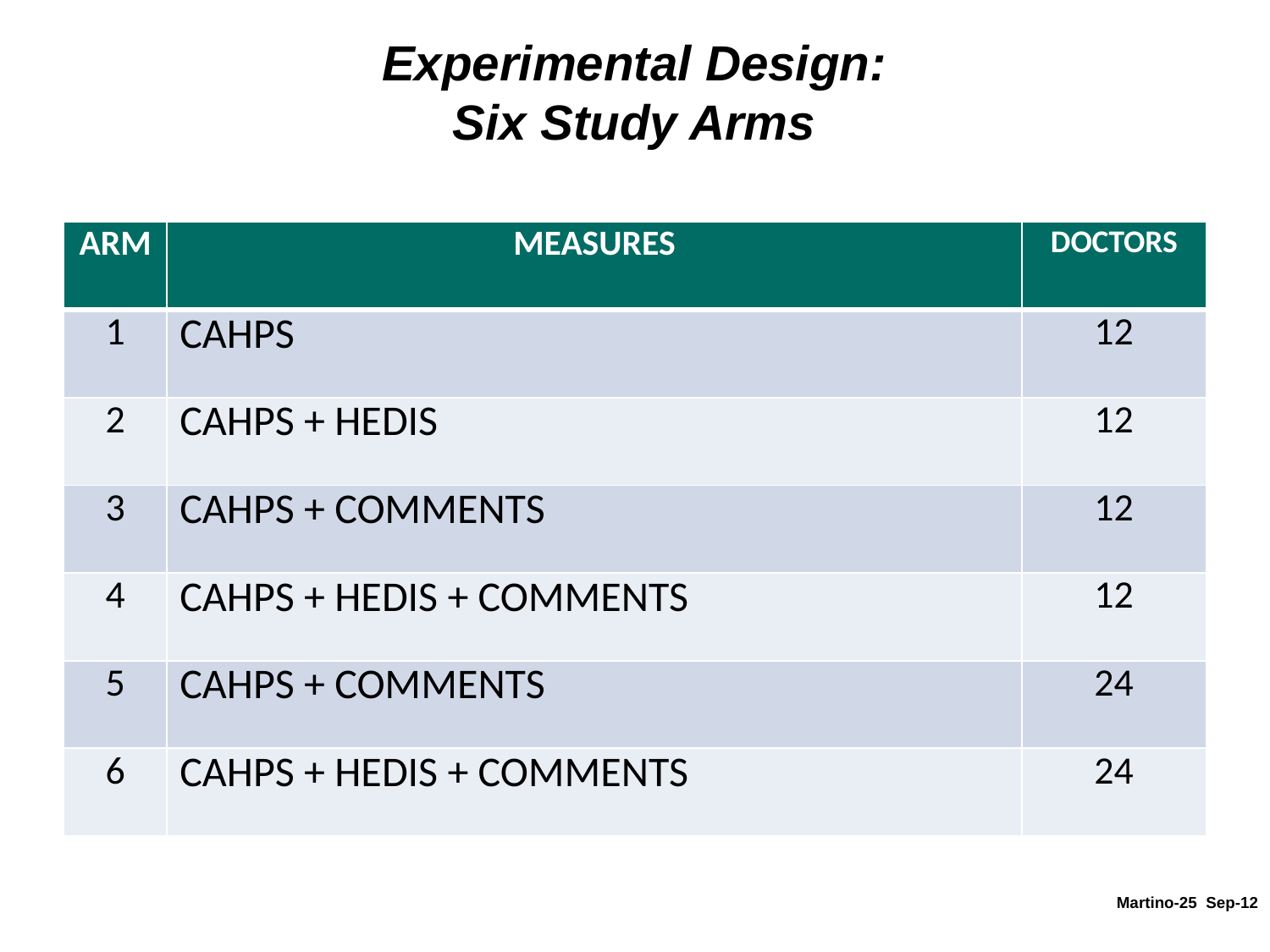

# Experimental Design: Six Study Arms
| ARM | MEASURES | DOCTORS |
| --- | --- | --- |
| 1 | CAHPS | 12 |
| 2 | CAHPS + HEDIS | 12 |
| 3 | CAHPS + COMMENTS | 12 |
| 4 | CAHPS + HEDIS + COMMENTS | 12 |
| 5 | CAHPS + COMMENTS | 24 |
| 6 | CAHPS + HEDIS + COMMENTS | 24 |
25